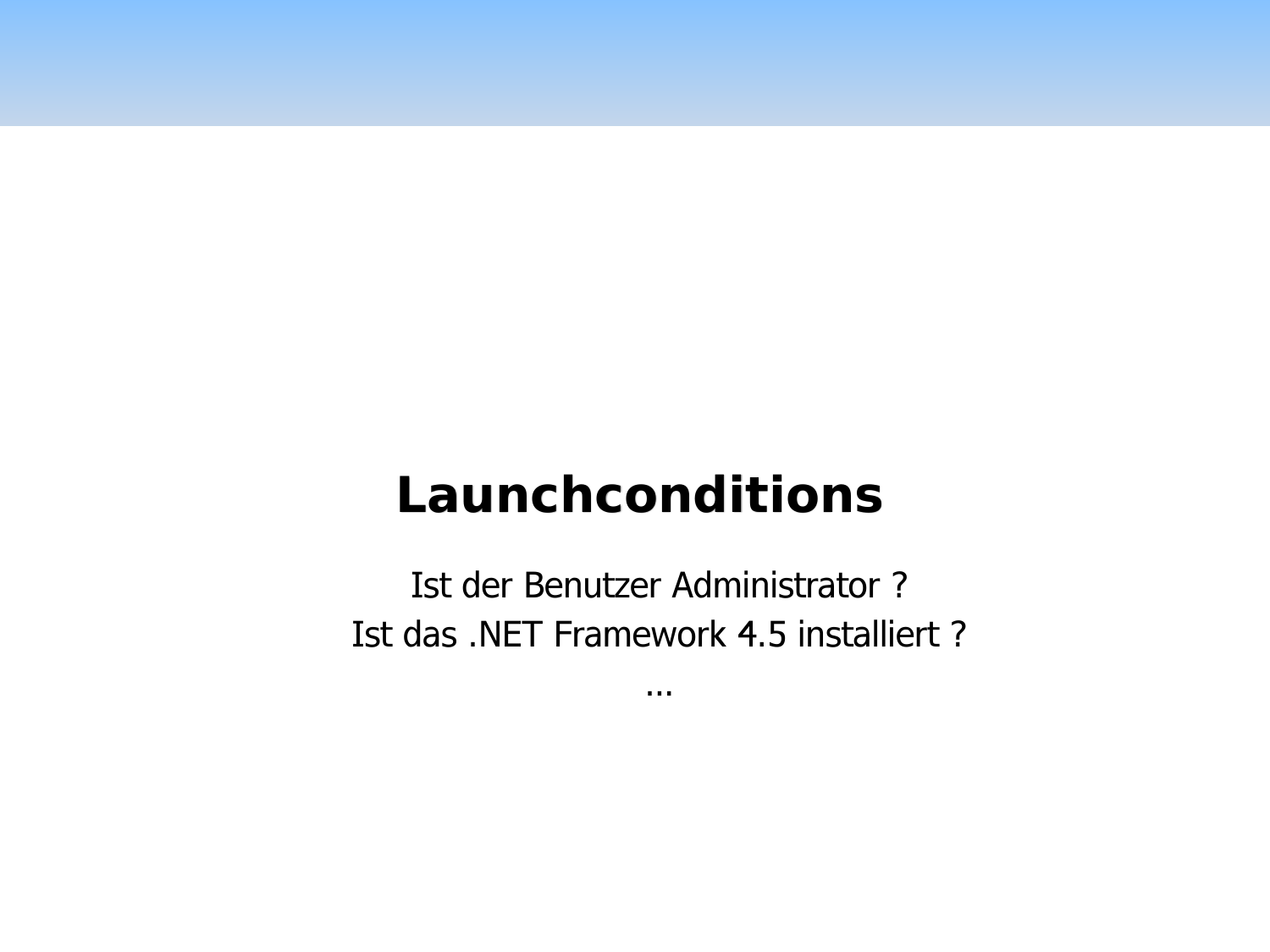

# Launchconditions
Ist der Benutzer Administrator ?
Ist das .NET Framework 4.5 installiert ?
…